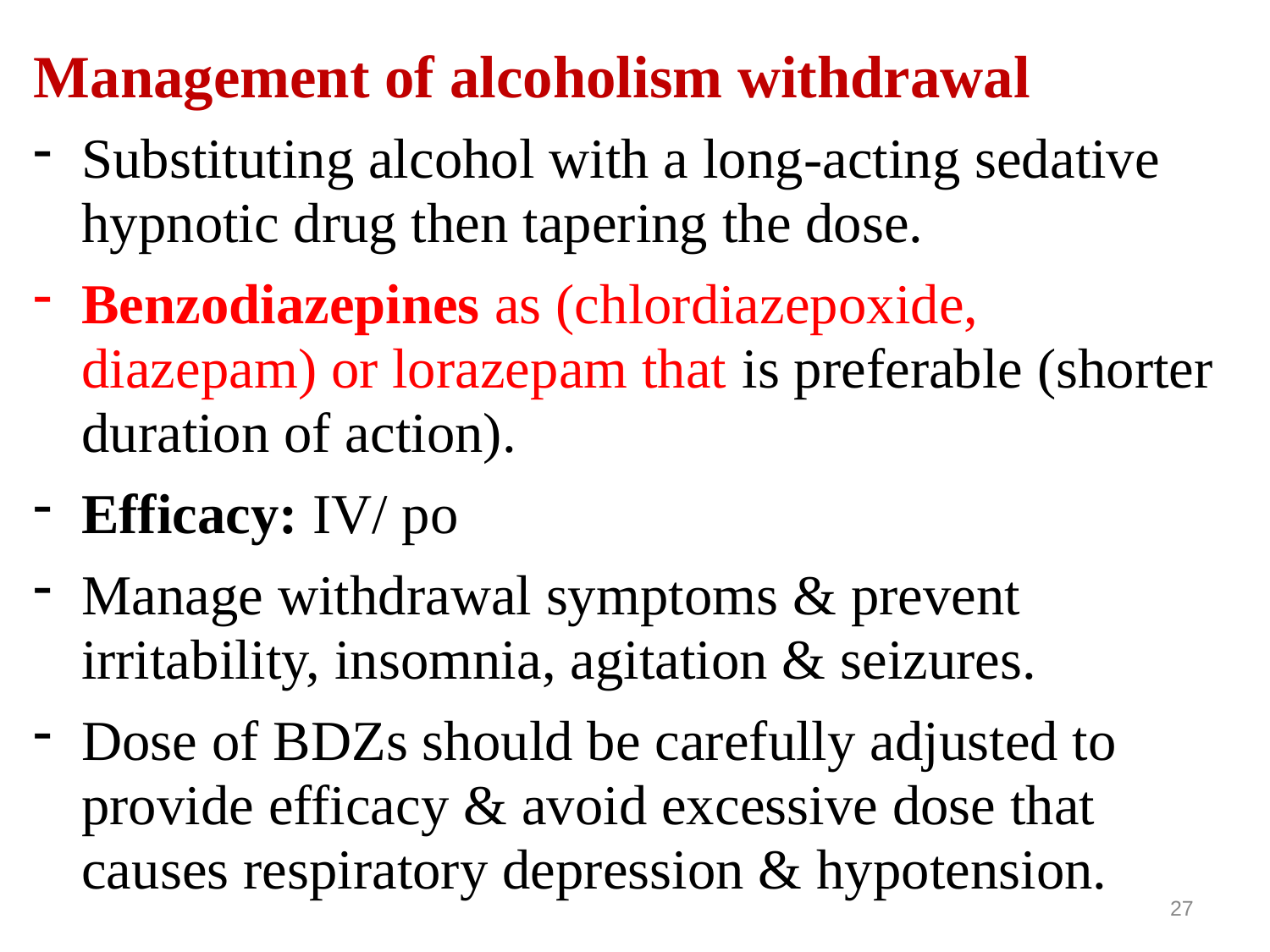

Management of alcoholism withdrawal
Substituting alcohol with a long-acting sedative hypnotic drug then tapering the dose.
Benzodiazepines as (chlordiazepoxide, diazepam) or lorazepam that is preferable (shorter duration of action).
Efficacy: IV/ po
Manage withdrawal symptoms & prevent irritability, insomnia, agitation & seizures.
Dose of BDZs should be carefully adjusted to provide efficacy & avoid excessive dose that causes respiratory depression & hypotension.
27